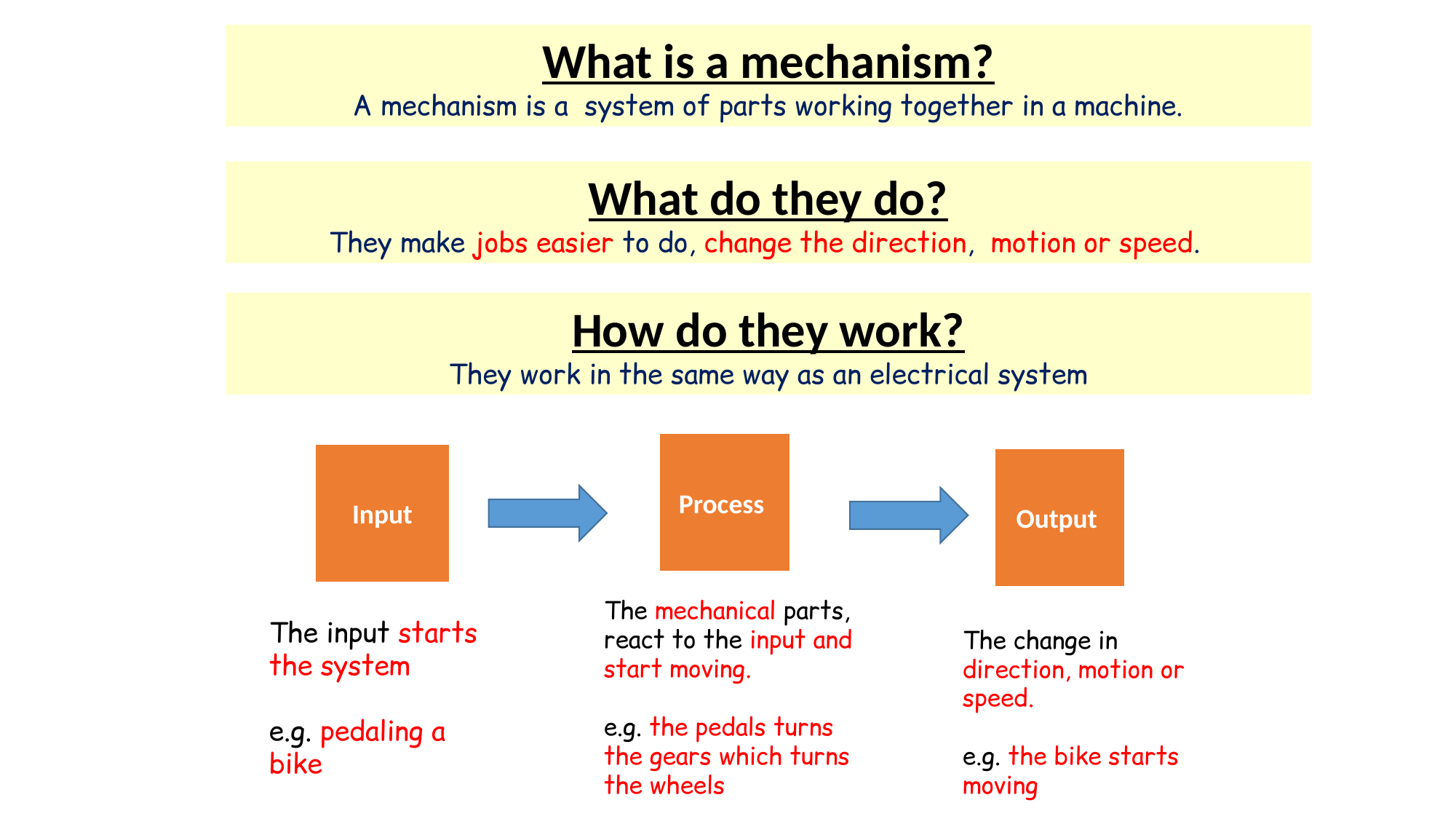

What is a mechanism?
A mechanism is a  system of parts working together in a machine.

What do they do?
They make jobs easier to do, change the direction,  motion or speed.
How do they work?
They work in the same way as an electrical system
Process
Input
Output

The mechanical parts, react to the input and start moving.

e.g. the pedals turns the gears which turns the wheels
The input starts the system

e.g. pedaling a bike
The change in direction, motion or speed.

e.g. the bike starts moving